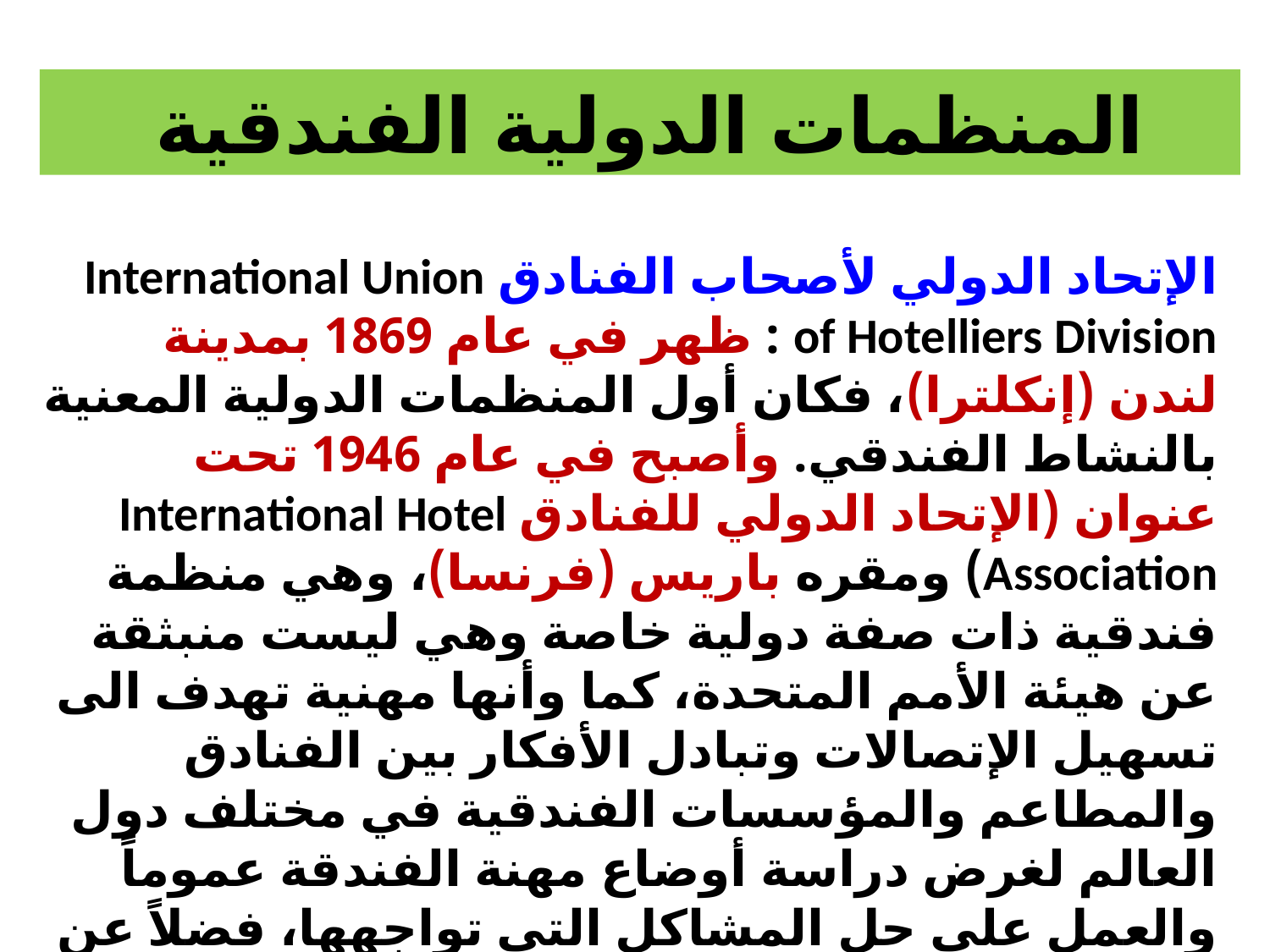

المنظمات الدولية الفندقية
الإتحاد الدولي لأصحاب الفنادق International Union of Hotelliers Division : ظهر في عام 1869 بمدينة لندن (إنكلترا)، فكان أول المنظمات الدولية المعنية بالنشاط الفندقي. وأصبح في عام 1946 تحت عنوان (الإتحاد الدولي للفنادق International Hotel Association) ومقره باريس (فرنسا)، وهي منظمة فندقية ذات صفة دولية خاصة وهي ليست منبثقة عن هيئة الأمم المتحدة، كما وأنها مهنية تهدف الى تسهيل الإتصالات وتبادل الأفكار بين الفنادق والمطاعم والمؤسسات الفندقية في مختلف دول العالم لغرض دراسة أوضاع مهنة الفندقة عموماً والعمل على حل المشاكل التي تواجهها، فضلاً عن قيامها بالدراسة والبحوث في مختلف نواحي الفندقة.